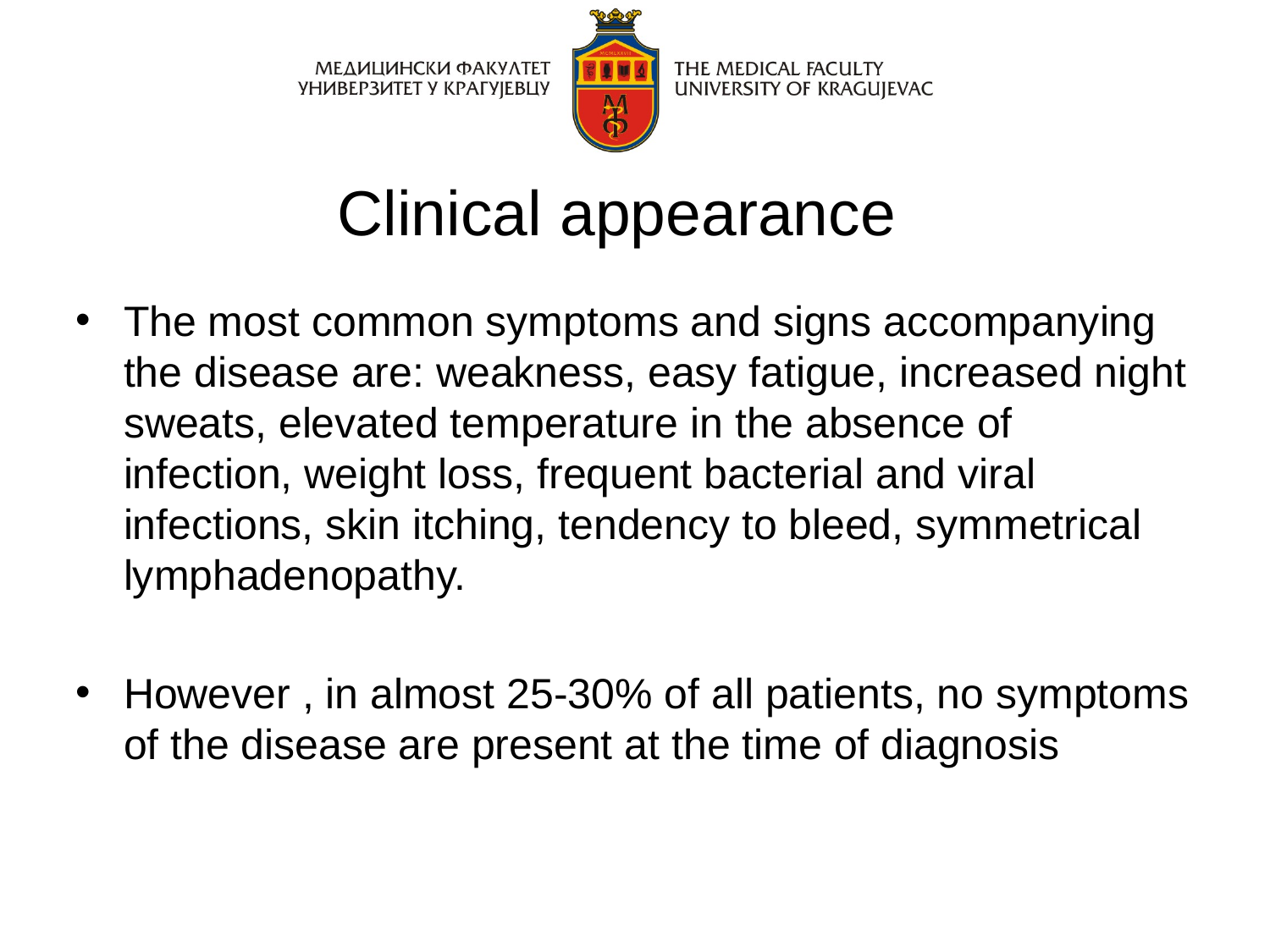

# Clinical appearance
The most common symptoms and signs accompanying the disease are: weakness, easy fatigue, increased night sweats, elevated temperature in the absence of infection, weight loss, frequent bacterial and viral infections, skin itching, tendency to bleed, symmetrical lymphadenopathy.

However , in almost 25-30% of all patients, no symptoms of the disease are present at the time of diagnosis